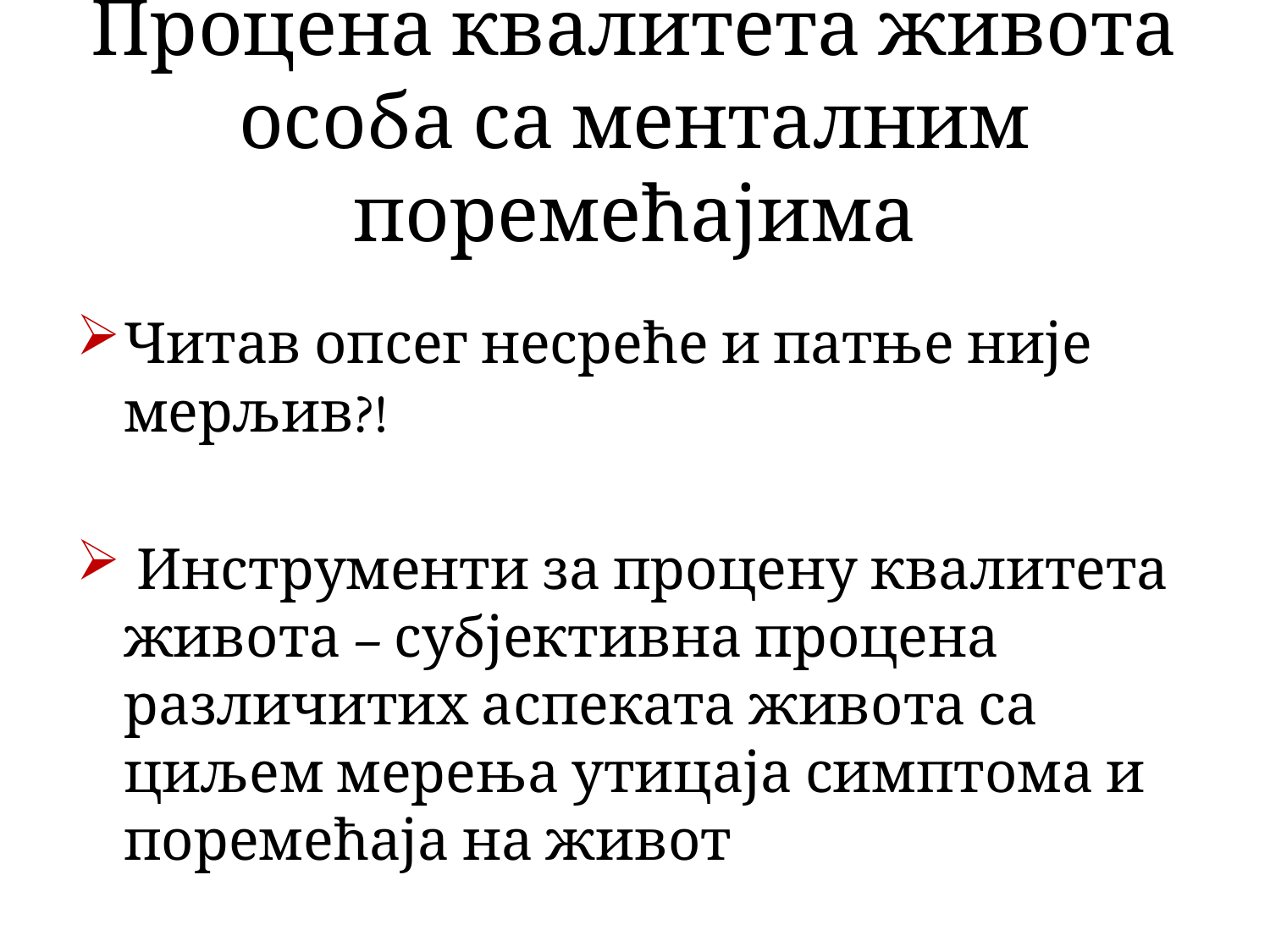

# Процена квалитета живота особа са менталним поремећајима

Читав опсег несреће и патње није мерљив?!

 Инструменти за процену квалитета живота – субјективна процена различитих аспеката живота са циљем мерења утицаја симптома и поремећаја на живот